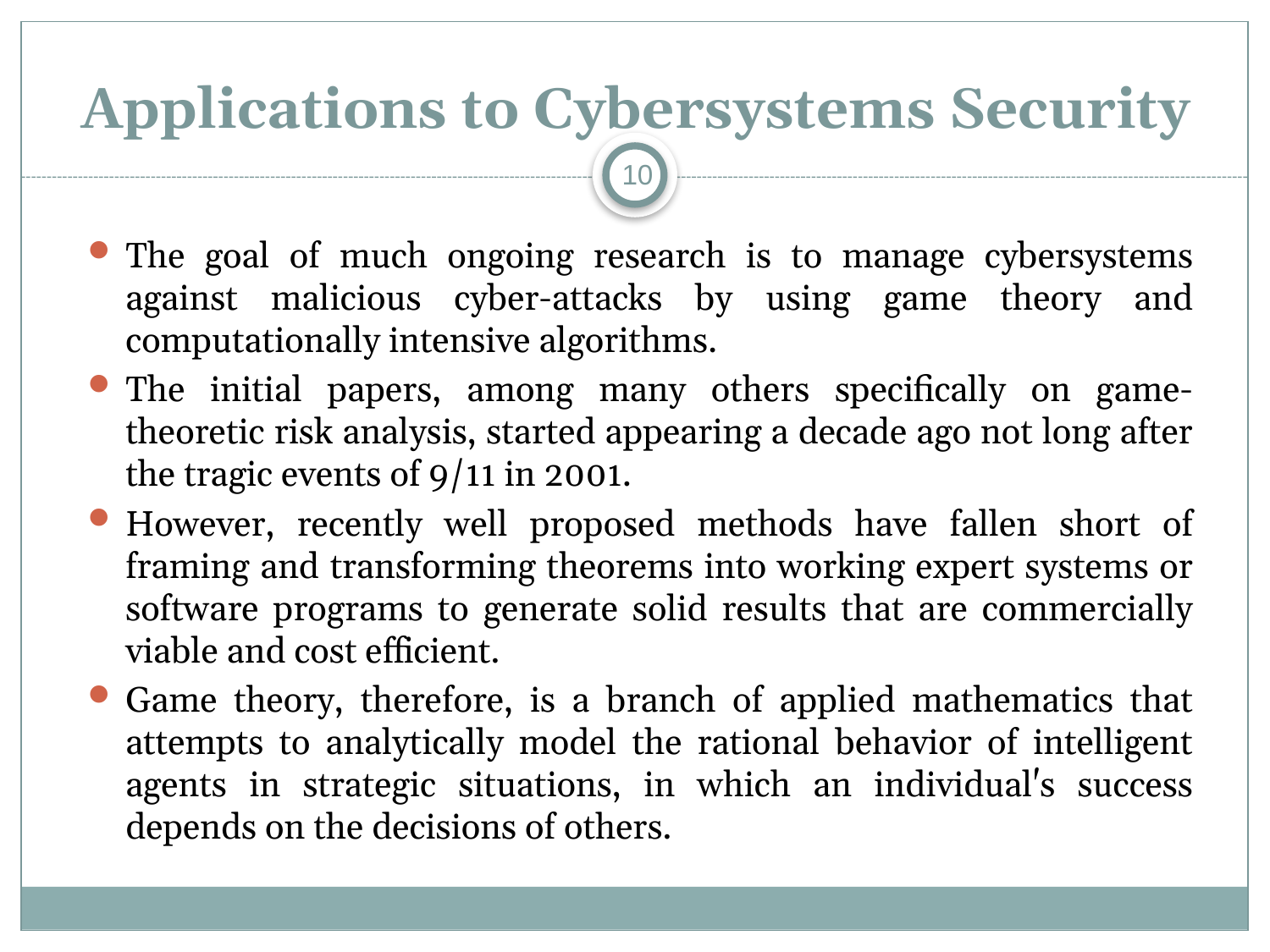

# Applications to Cybersystems Security
10
The goal of much ongoing research is to manage cybersystems against malicious cyber-attacks by using game theory and computationally intensive algorithms.
The initial papers, among many others specifically on game-theoretic risk analysis, started appearing a decade ago not long after the tragic events of 9/11 in 2001.
However, recently well proposed methods have fallen short of framing and transforming theorems into working expert systems or software programs to generate solid results that are commercially viable and cost efficient.
Game theory, therefore, is a branch of applied mathematics that attempts to analytically model the rational behavior of intelligent agents in strategic situations, in which an individual's success depends on the decisions of others.